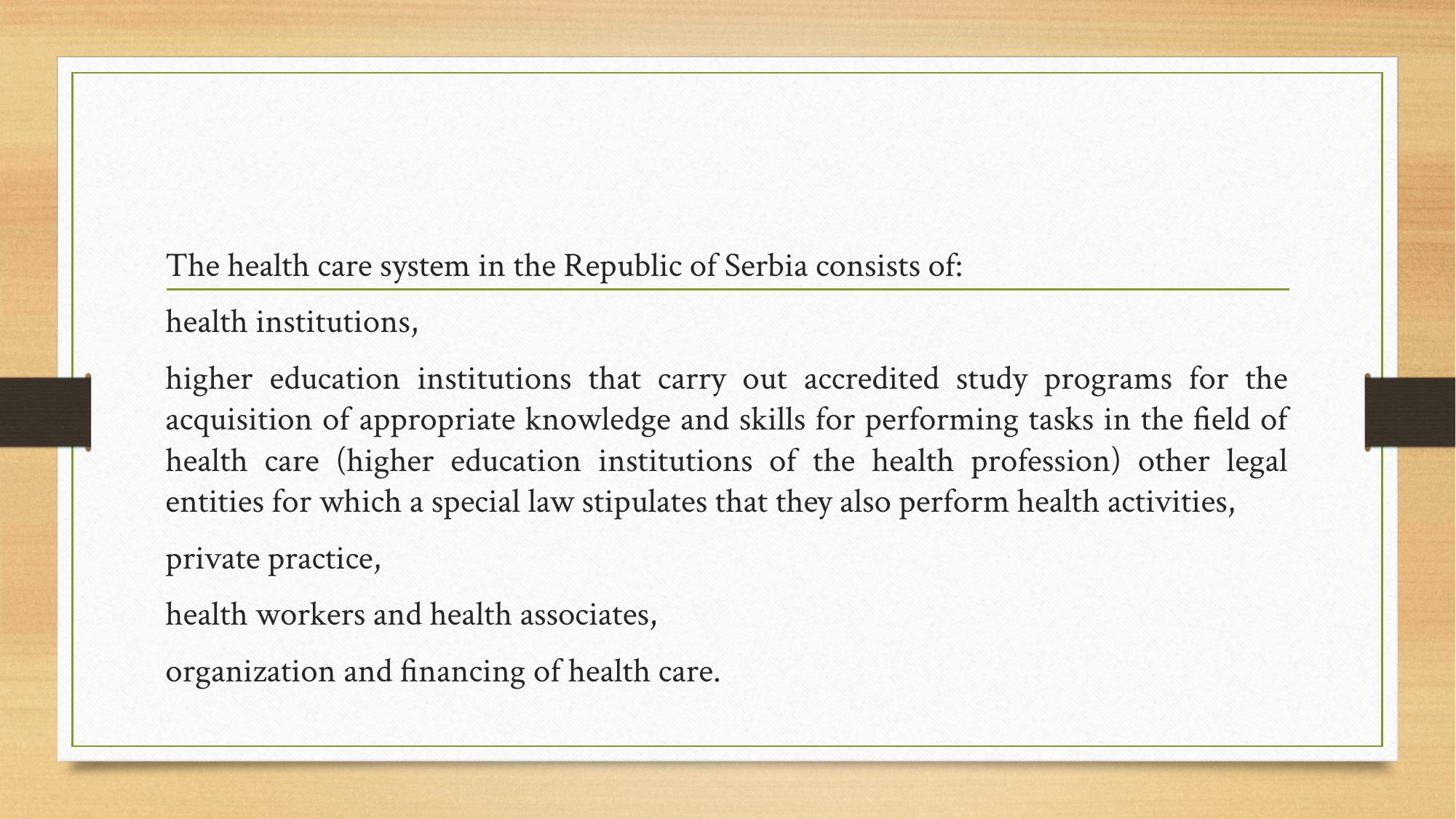

The health care system in the Republic of Serbia consists of:
health institutions,
higher education institutions that carry out accredited study programs for the acquisition of appropriate knowledge and skills for performing tasks in the field of health care (higher education institutions of the health profession) other legal entities for which a special law stipulates that they also perform health activities,
private practice,
health workers and health associates,
organization and financing of health care.